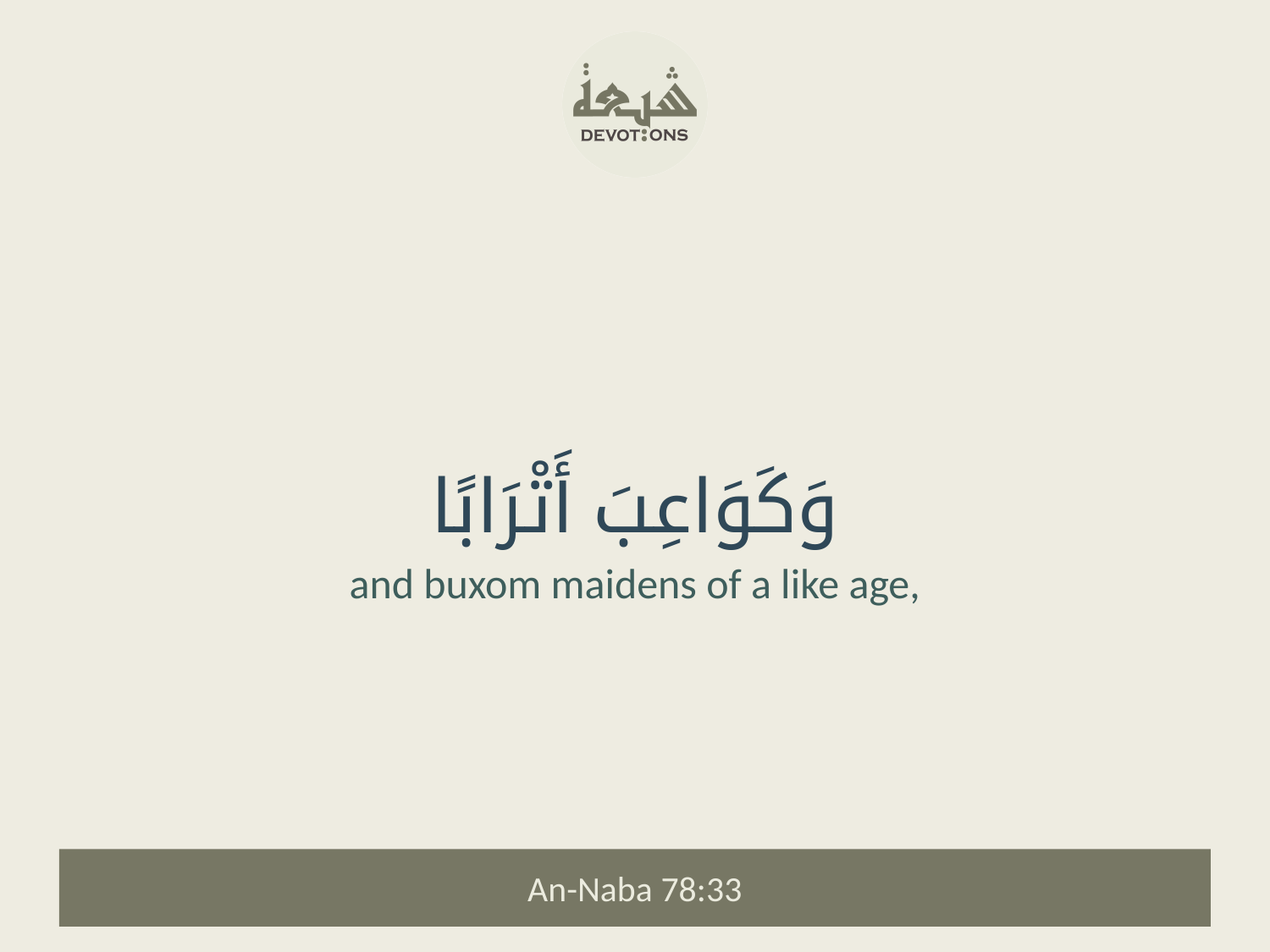

وَكَوَاعِبَ أَتْرَابًا
and buxom maidens of a like age,
An-Naba 78:33